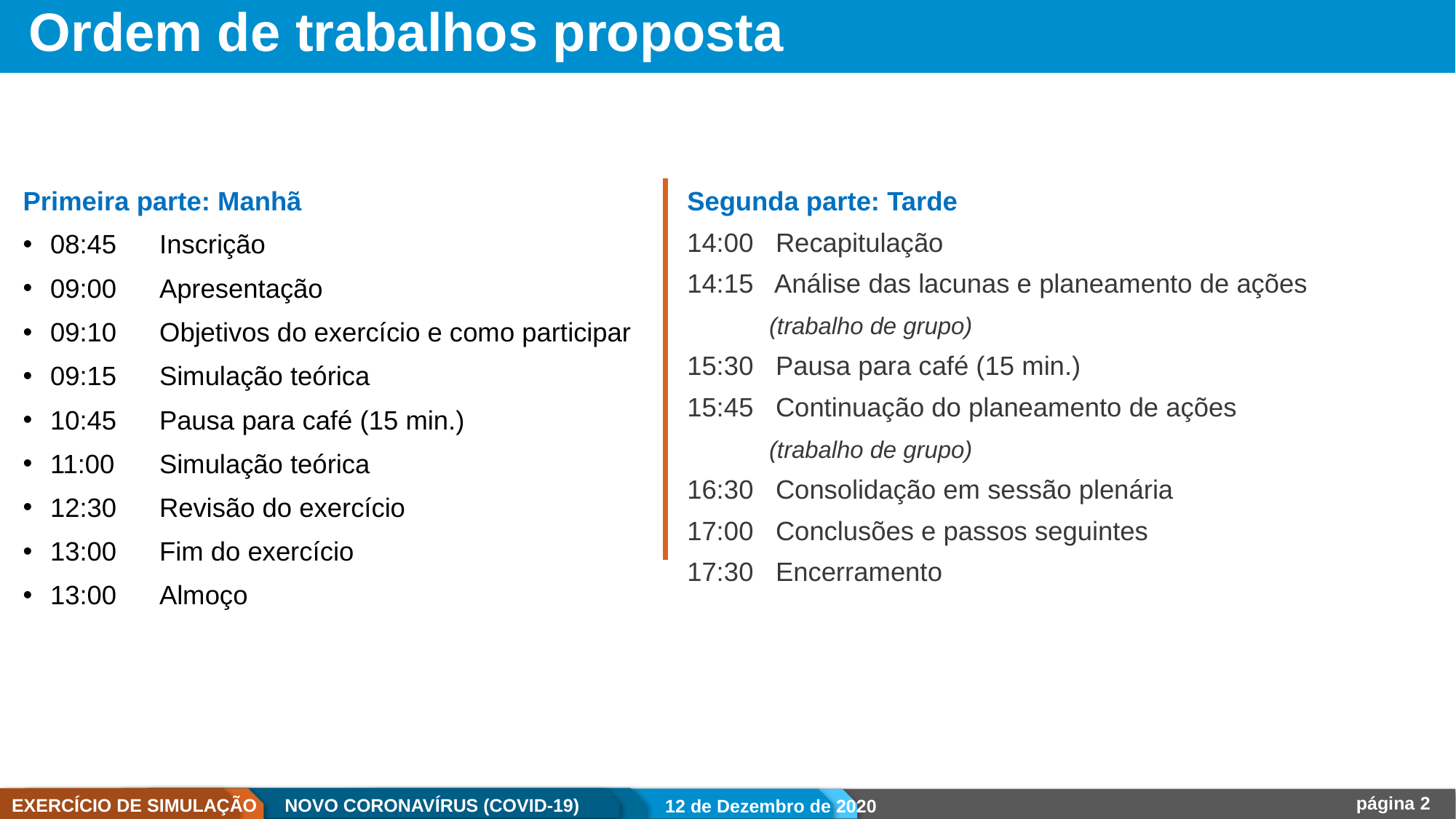

# Ordem de trabalhos proposta
Primeira parte: Manhã
08:45	Inscrição
09:00   	Apresentação
09:10 	Objetivos do exercício e como participar
09:15   	Simulação teórica
10:45	Pausa para café (15 min.)
11:00	Simulação teórica
12:30	Revisão do exercício
13:00 	Fim do exercício
13:00	Almoço
Segunda parte: Tarde
14:00   Recapitulação
14:15   Análise das lacunas e planeamento de ações
           (trabalho de grupo)
15:30   Pausa para café (15 min.)
15:45   Continuação do planeamento de ações
           (trabalho de grupo)
16:30   Consolidação em sessão plenária
17:00   Conclusões e passos seguintes
17:30   Encerramento

12 de Dezembro de 2020